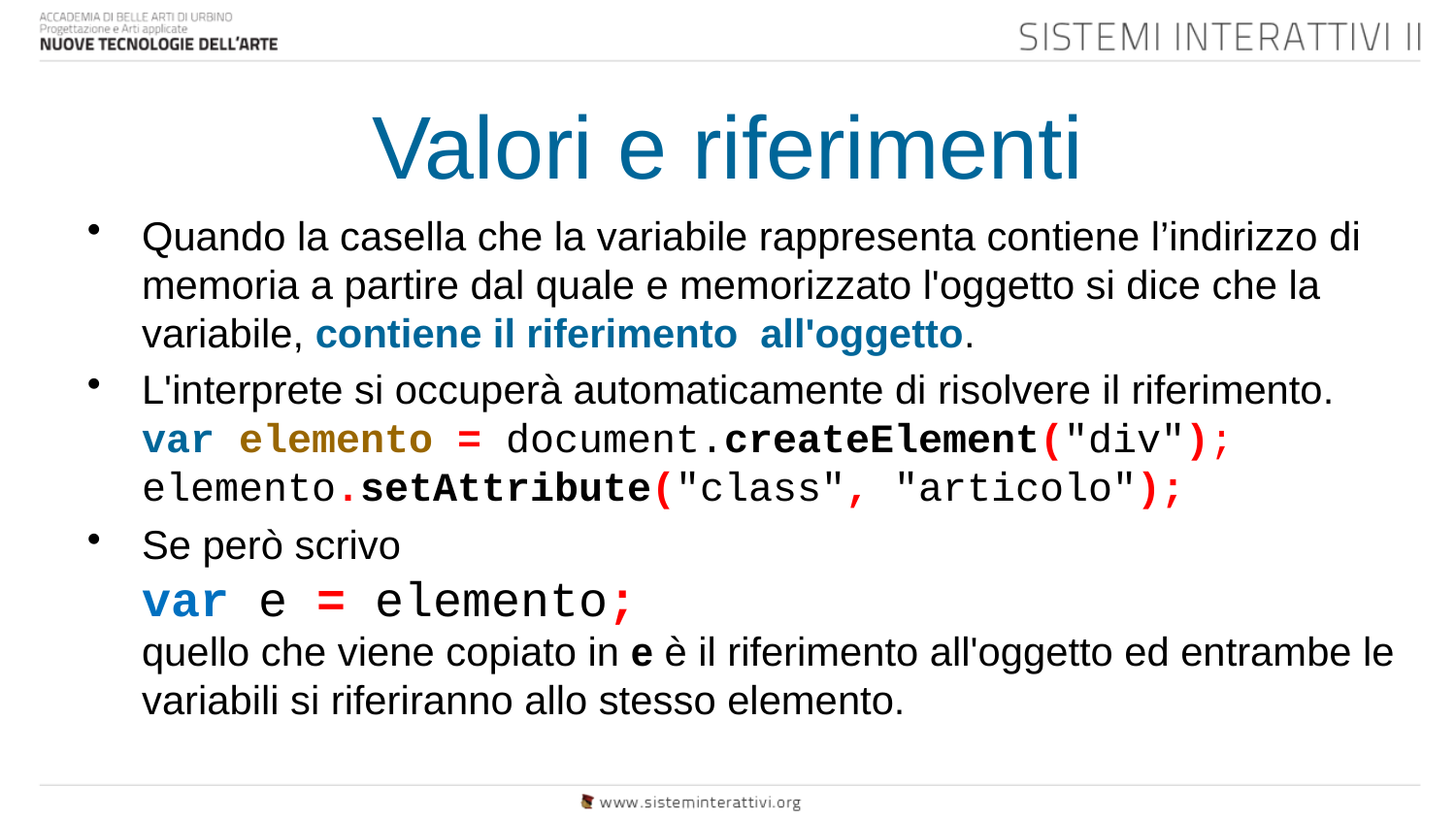

Valori e riferimenti
Quando la casella che la variabile rappresenta contiene l’indirizzo di memoria a partire dal quale e memorizzato l'oggetto si dice che la variabile, contiene il riferimento  all'oggetto.
L'interprete si occuperà automaticamente di risolvere il riferimento.
var elemento = document.createElement("div");
elemento.setAttribute("class", "articolo");
Se però scrivo
var e = elemento;
quello che viene copiato in e è il riferimento all'oggetto ed entrambe le variabili si riferiranno allo stesso elemento.